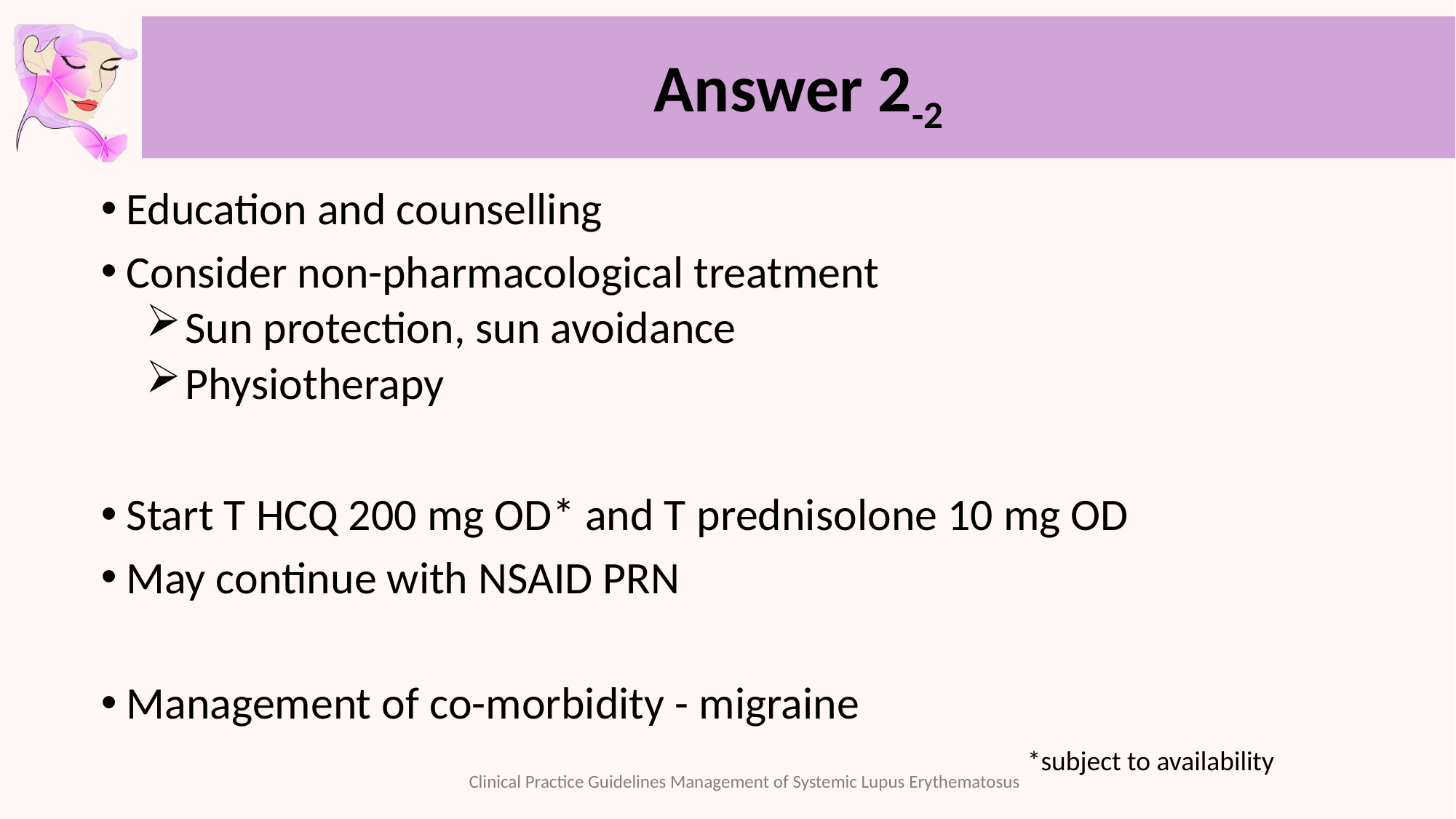

# Answer 2-2
Education and counselling
Consider non-pharmacological treatment
Sun protection, sun avoidance
Physiotherapy

Start T HCQ 200 mg OD* and T prednisolone 10 mg OD
May continue with NSAID PRN

Management of co-morbidity - migraine

*subject to availability